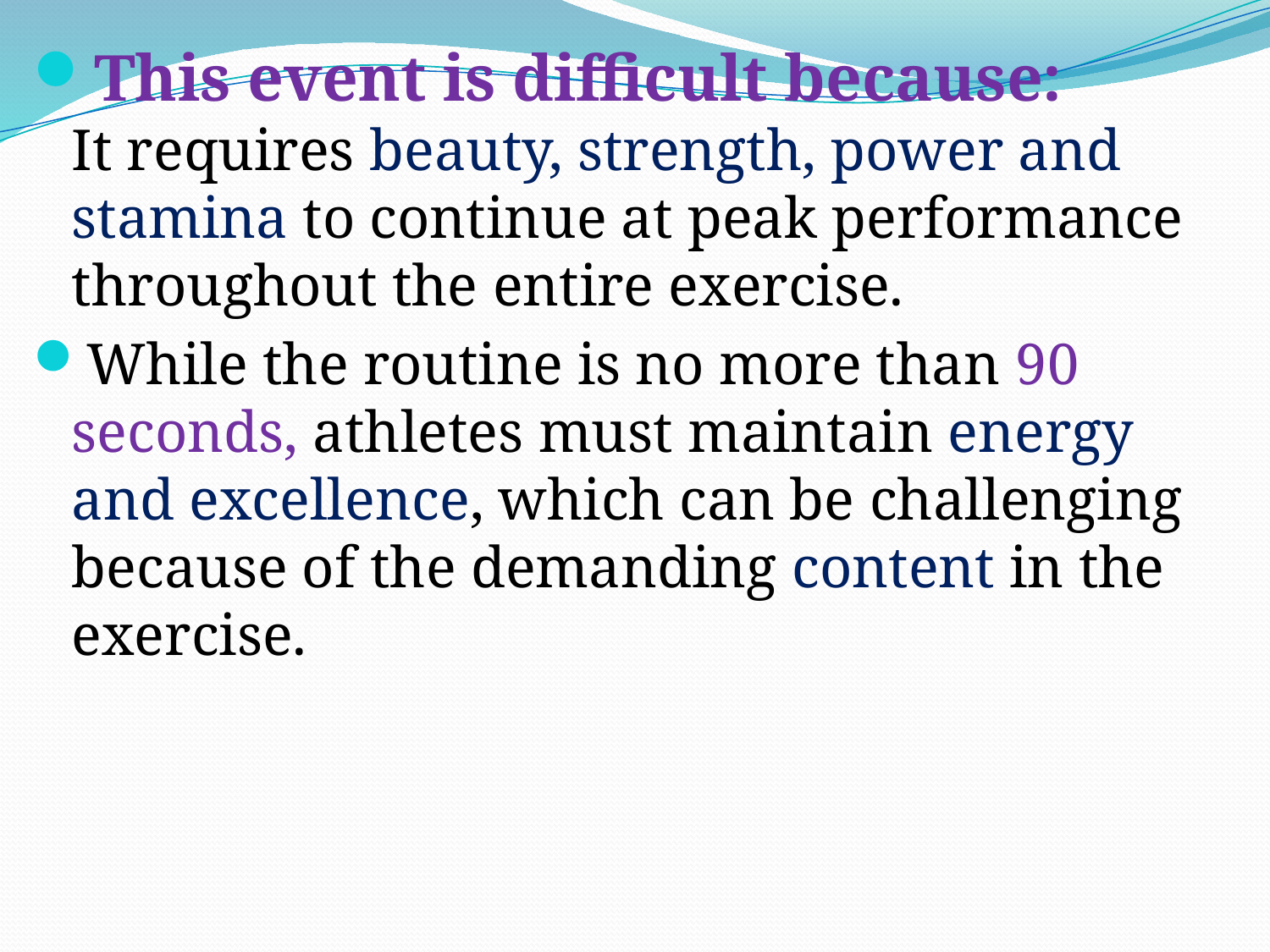

This event is difficult because:
It requires beauty, strength, power and stamina to continue at peak performance throughout the entire exercise.
While the routine is no more than 90 seconds, athletes must maintain energy and excellence, which can be challenging because of the demanding content in the exercise.